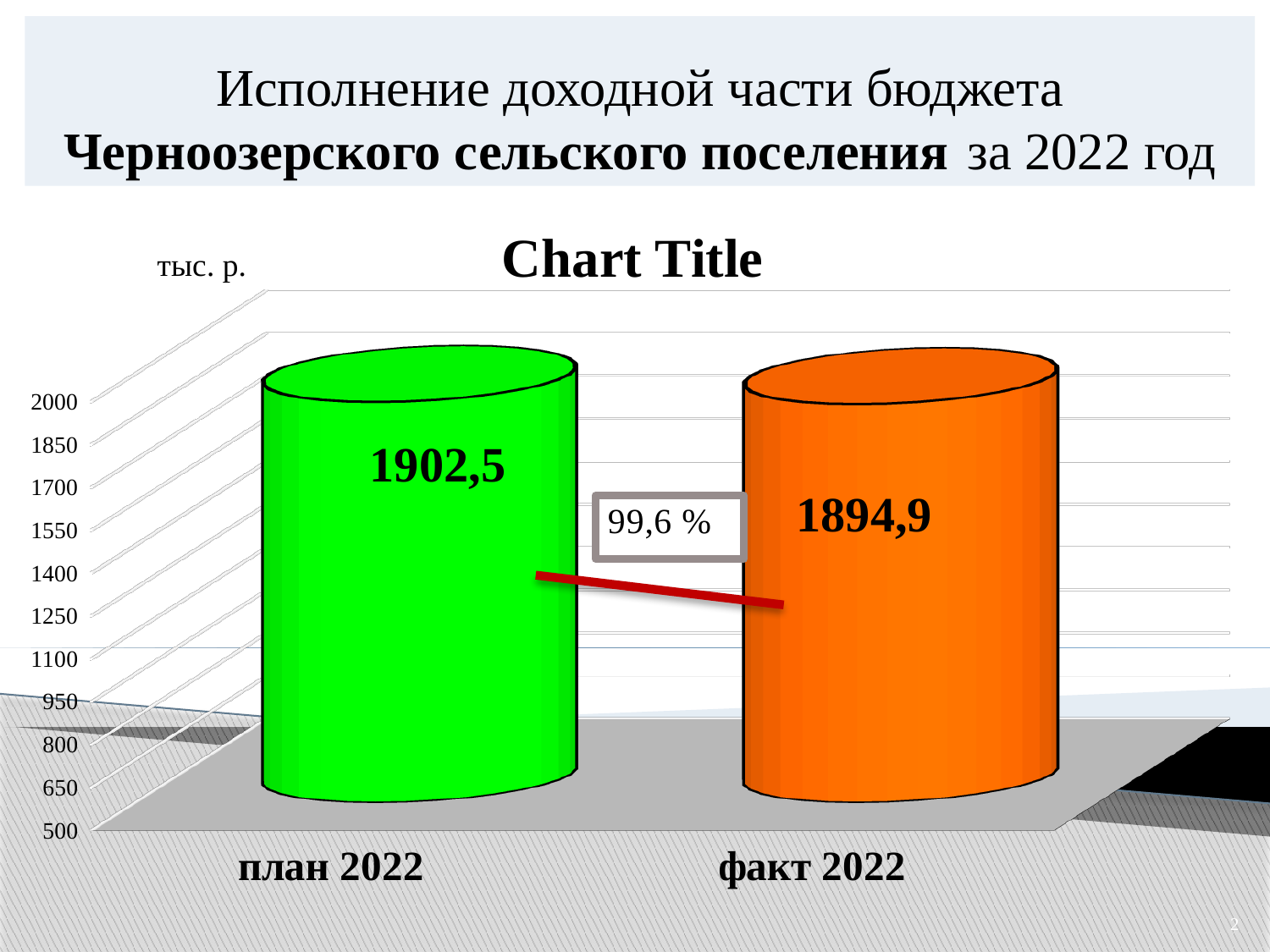

# Исполнение доходной части бюджета Черноозерского сельского поселения за 2022 год

[unsupported chart]

тыс. р.
1902,5
1894,9

2